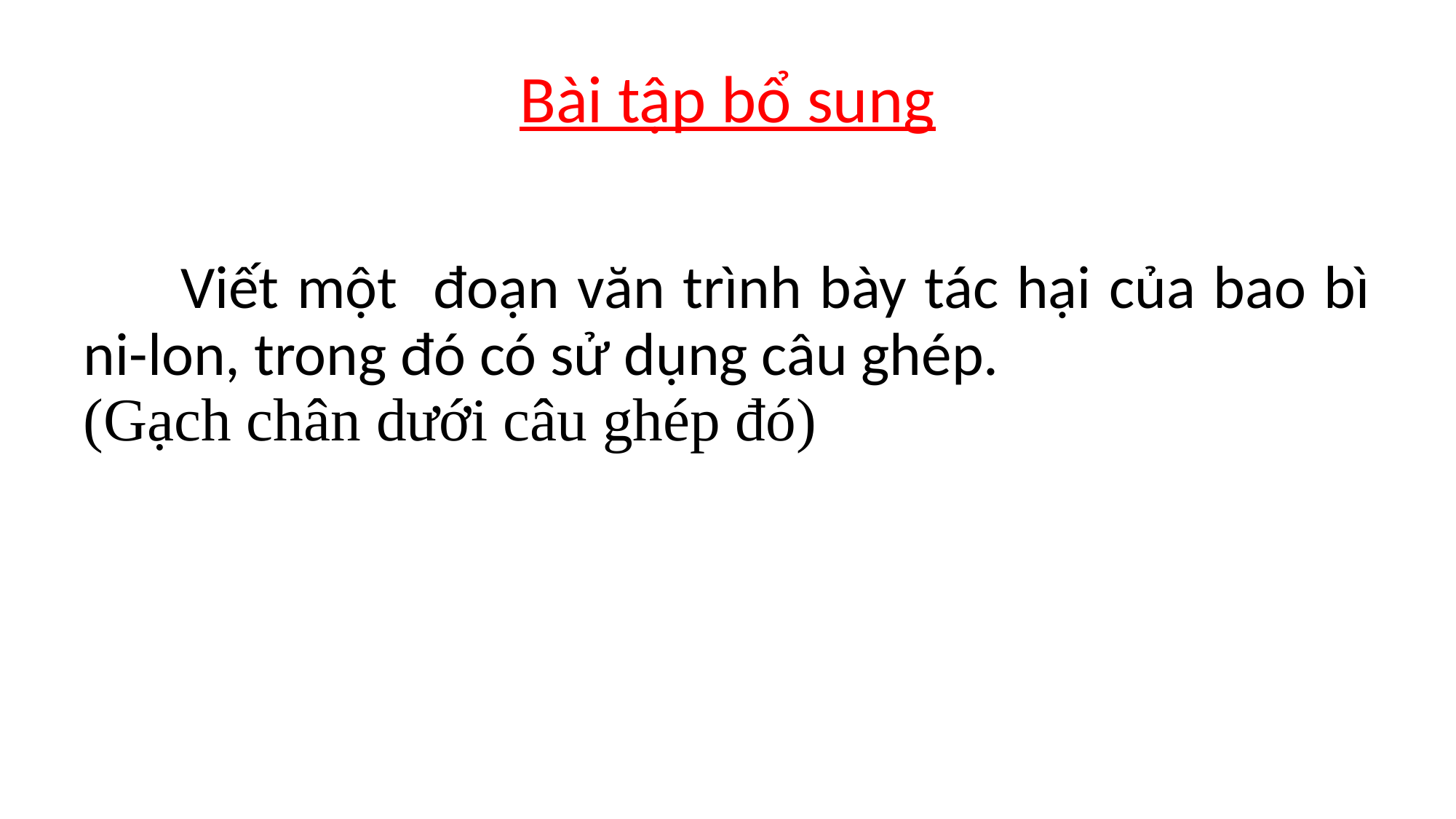

# Bài tập bổ sung
     Viết một  đoạn văn trình bày tác hại của bao bì ni-lon, trong đó có sử dụng câu ghép.
(Gạch chân dưới câu ghép đó)